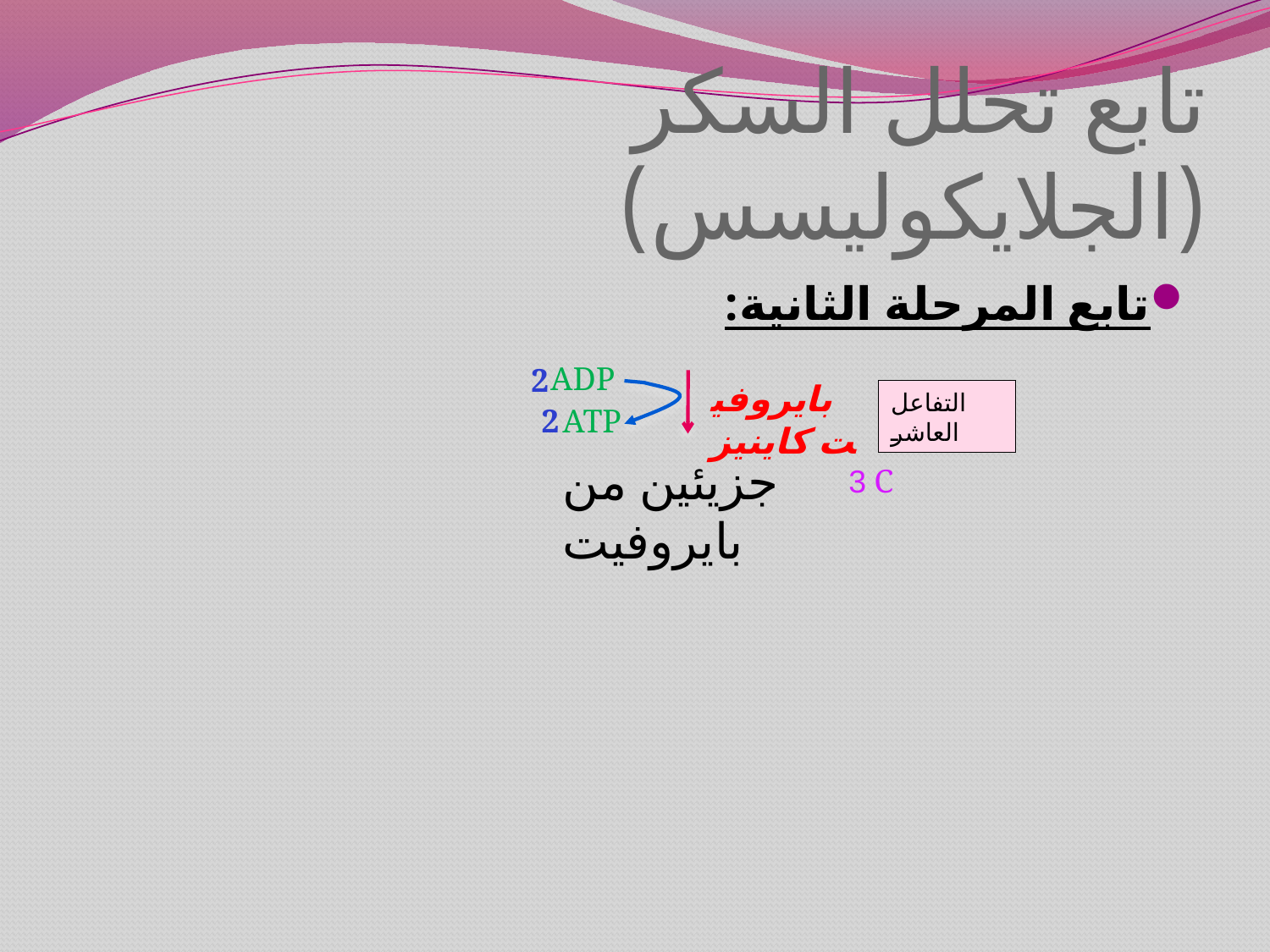

# تابع تحلل السكر (الجلايكوليسس)
تابع المرحلة الثانية:
ADP
2
بايروفيت كاينيز

التفاعل العاشر
2
ATP
جزيئين من بايروفيت
3 C